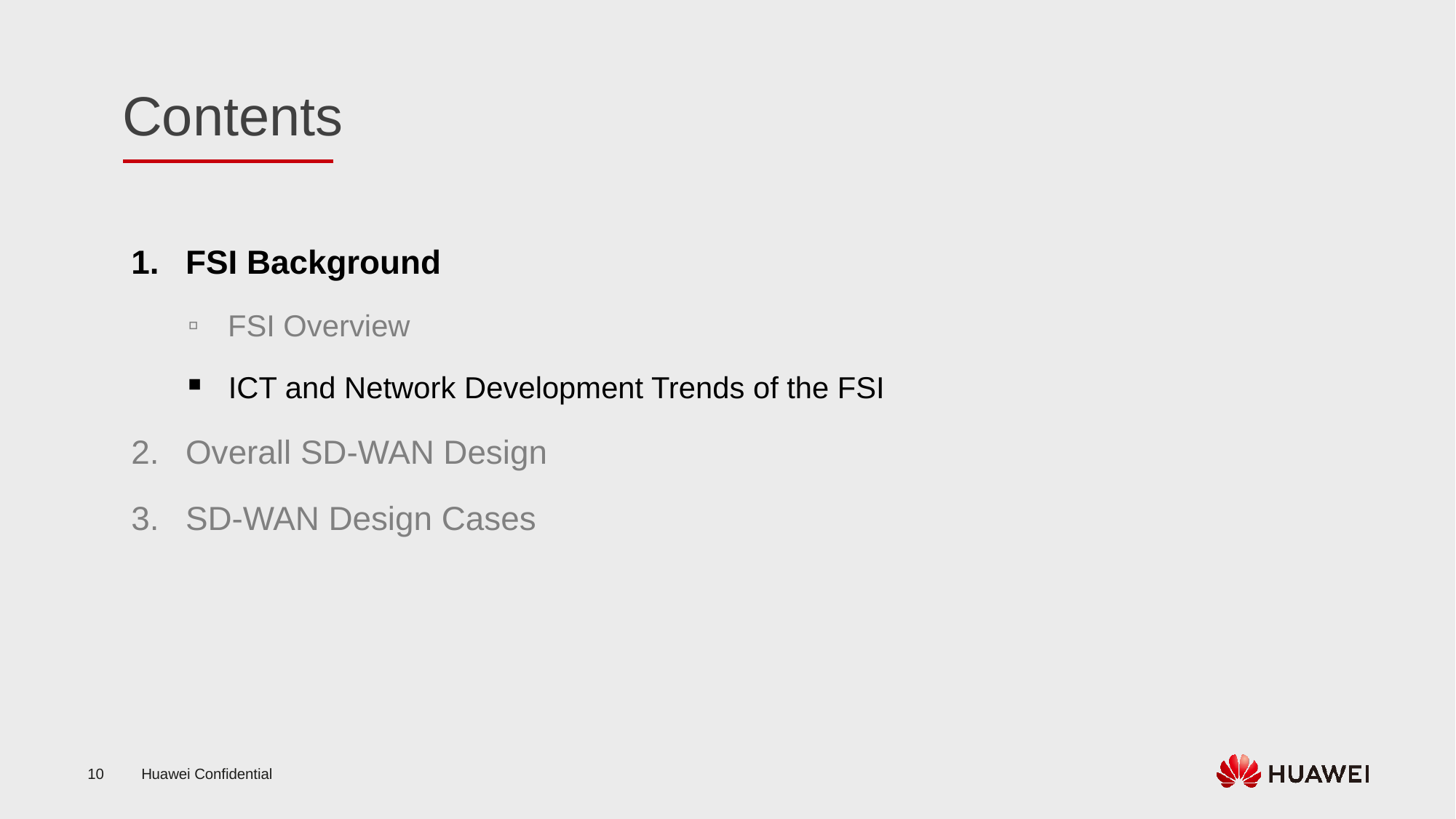

FSI Background
FSI Overview
ICT and Network Development Trends of the FSI
Overall SD-WAN Design
SD-WAN Design Cases